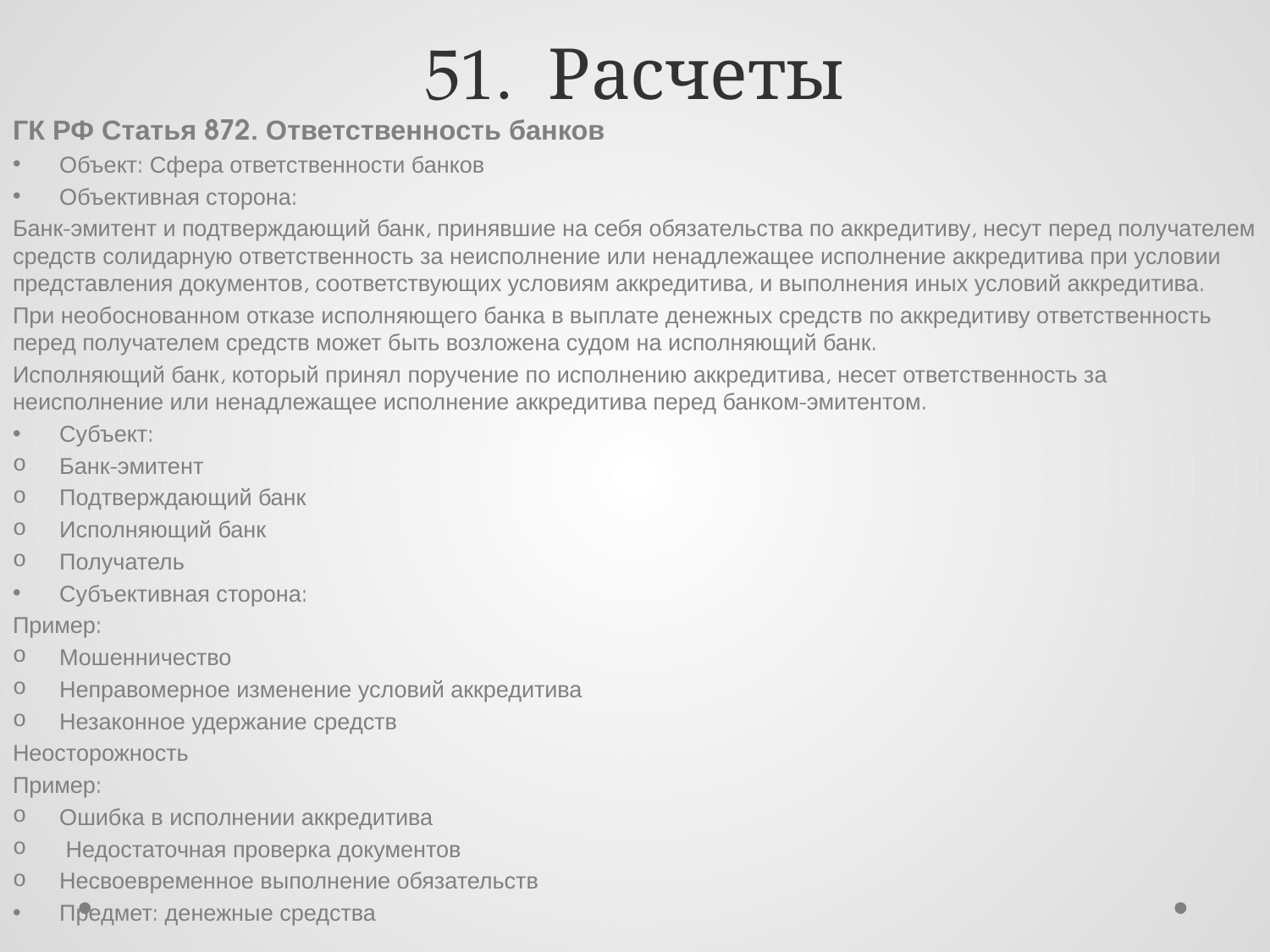

# 51.  Расчеты
ГК РФ Статья 872. Ответственность банков
Объект: Сфера ответственности банков
Объективная сторона:
Банк-эмитент и подтверждающий банк, принявшие на себя обязательства по аккредитиву, несут перед получателем средств солидарную ответственность за неисполнение или ненадлежащее исполнение аккредитива при условии представления документов, соответствующих условиям аккредитива, и выполнения иных условий аккредитива.
При необоснованном отказе исполняющего банка в выплате денежных средств по аккредитиву ответственность перед получателем средств может быть возложена судом на исполняющий банк.
Исполняющий банк, который принял поручение по исполнению аккредитива, несет ответственность за неисполнение или ненадлежащее исполнение аккредитива перед банком-эмитентом.
Субъект:
Банк-эмитент
Подтверждающий банк
Исполняющий банк
Получатель
Субъективная сторона:
Пример:
Мошенничество
Неправомерное изменение условий аккредитива
Незаконное удержание средств
Неосторожность
Пример:
Ошибка в исполнении аккредитива
 Недостаточная проверка документов
Несвоевременное выполнение обязательств
Предмет: денежные средства